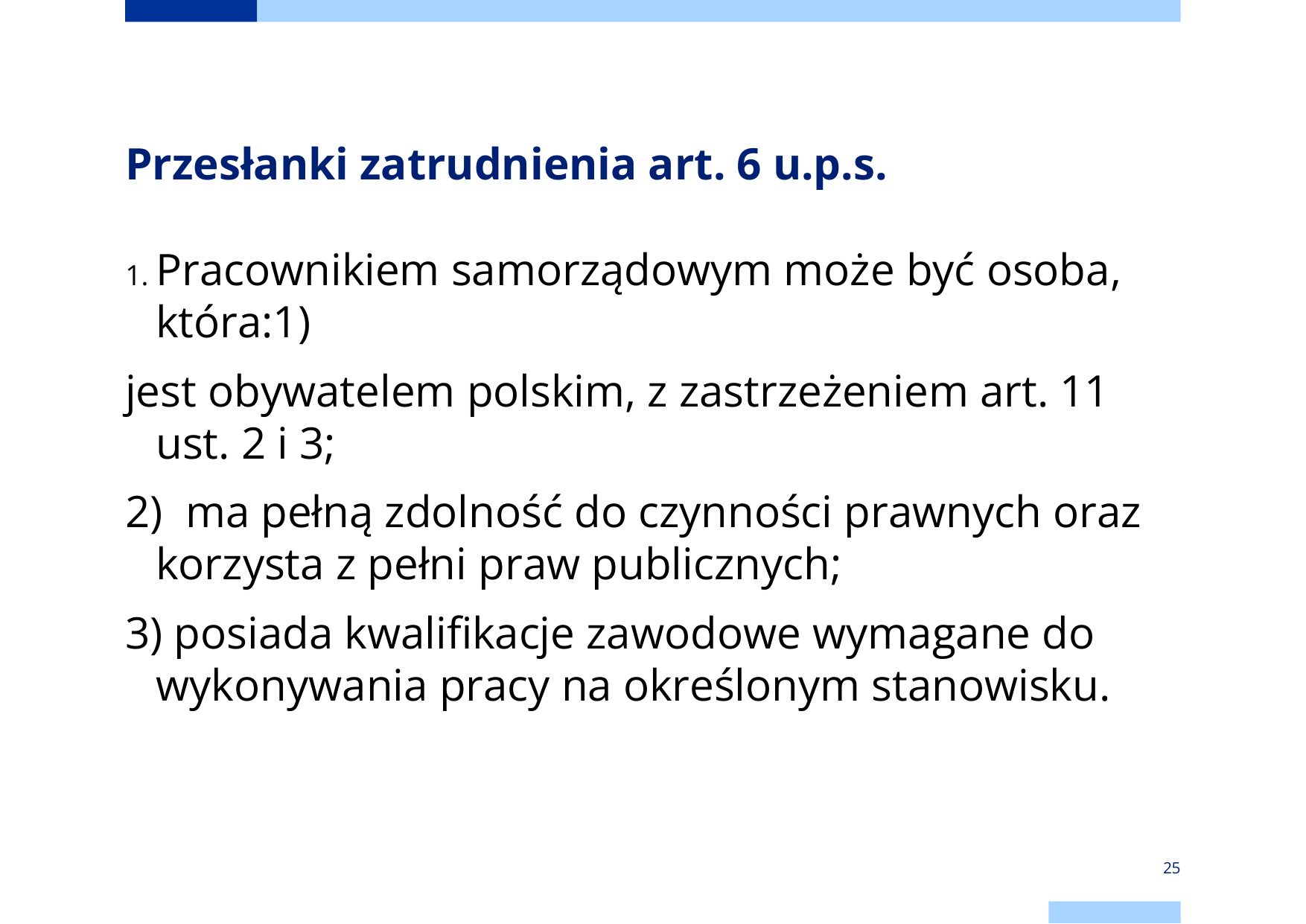

# Przesłanki zatrudnienia art. 6 u.p.s.
1. Pracownikiem samorządowym może być osoba, która:1)
jest obywatelem polskim, z zastrzeżeniem art. 11 ust. 2 i 3;
2)  ma pełną zdolność do czynności prawnych oraz korzysta z pełni praw publicznych;
3) posiada kwalifikacje zawodowe wymagane do wykonywania pracy na określonym stanowisku.

25